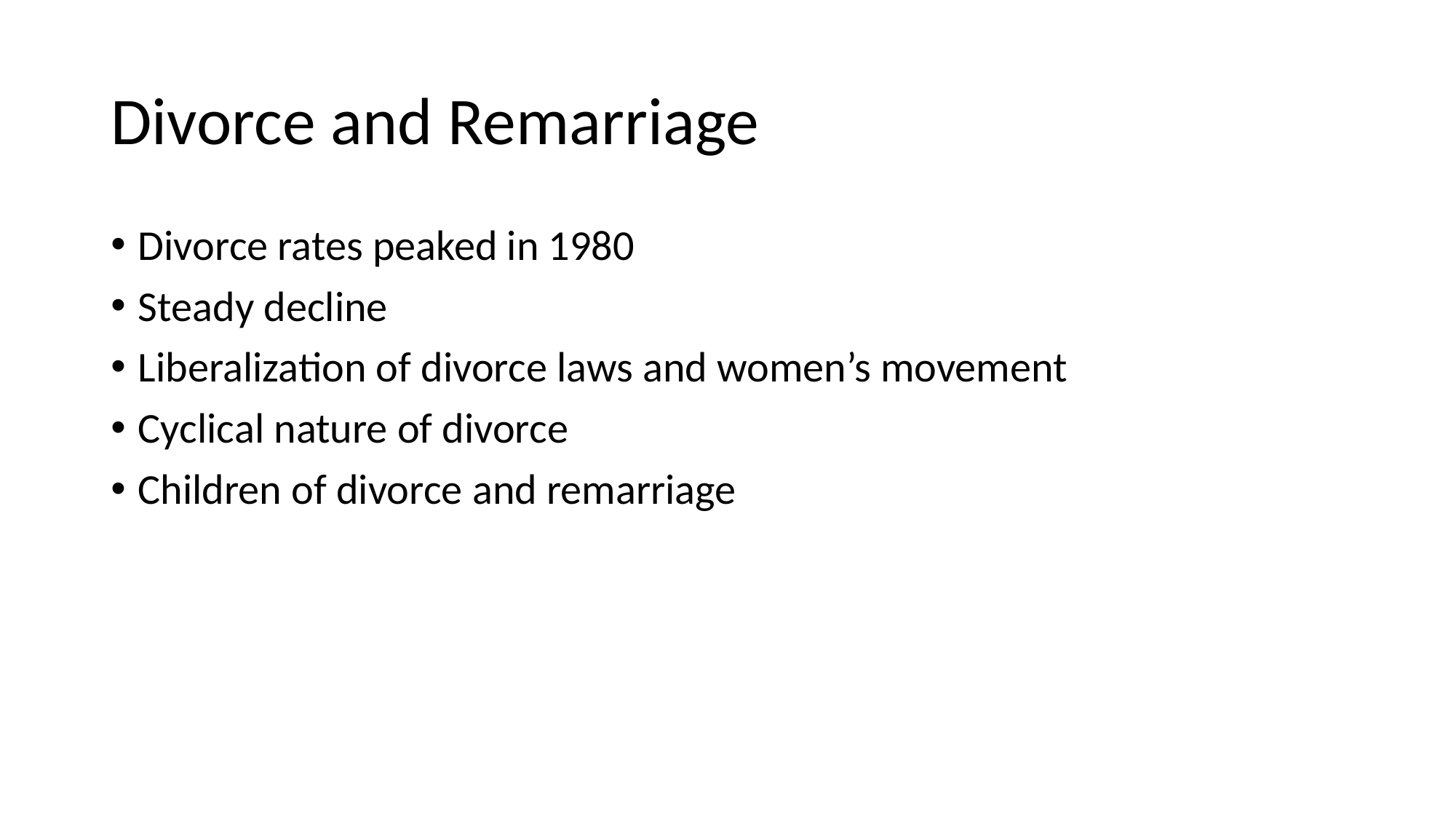

# Divorce and Remarriage
Divorce rates peaked in 1980
Steady decline
Liberalization of divorce laws and women’s movement
Cyclical nature of divorce
Children of divorce and remarriage